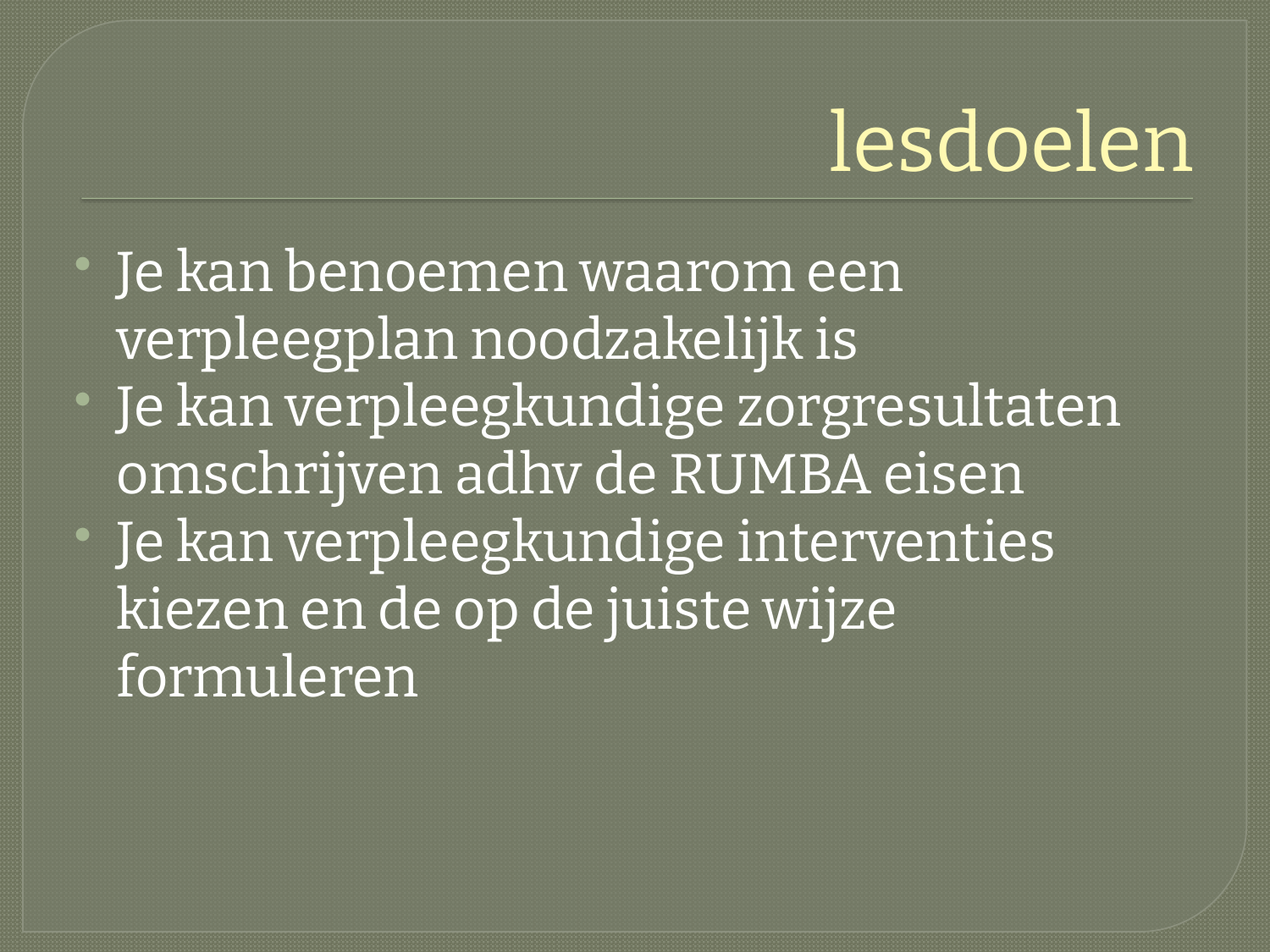

# lesdoelen
Je kan benoemen waarom een verpleegplan noodzakelijk is
Je kan verpleegkundige zorgresultaten omschrijven adhv de RUMBA eisen
Je kan verpleegkundige interventies kiezen en de op de juiste wijze formuleren